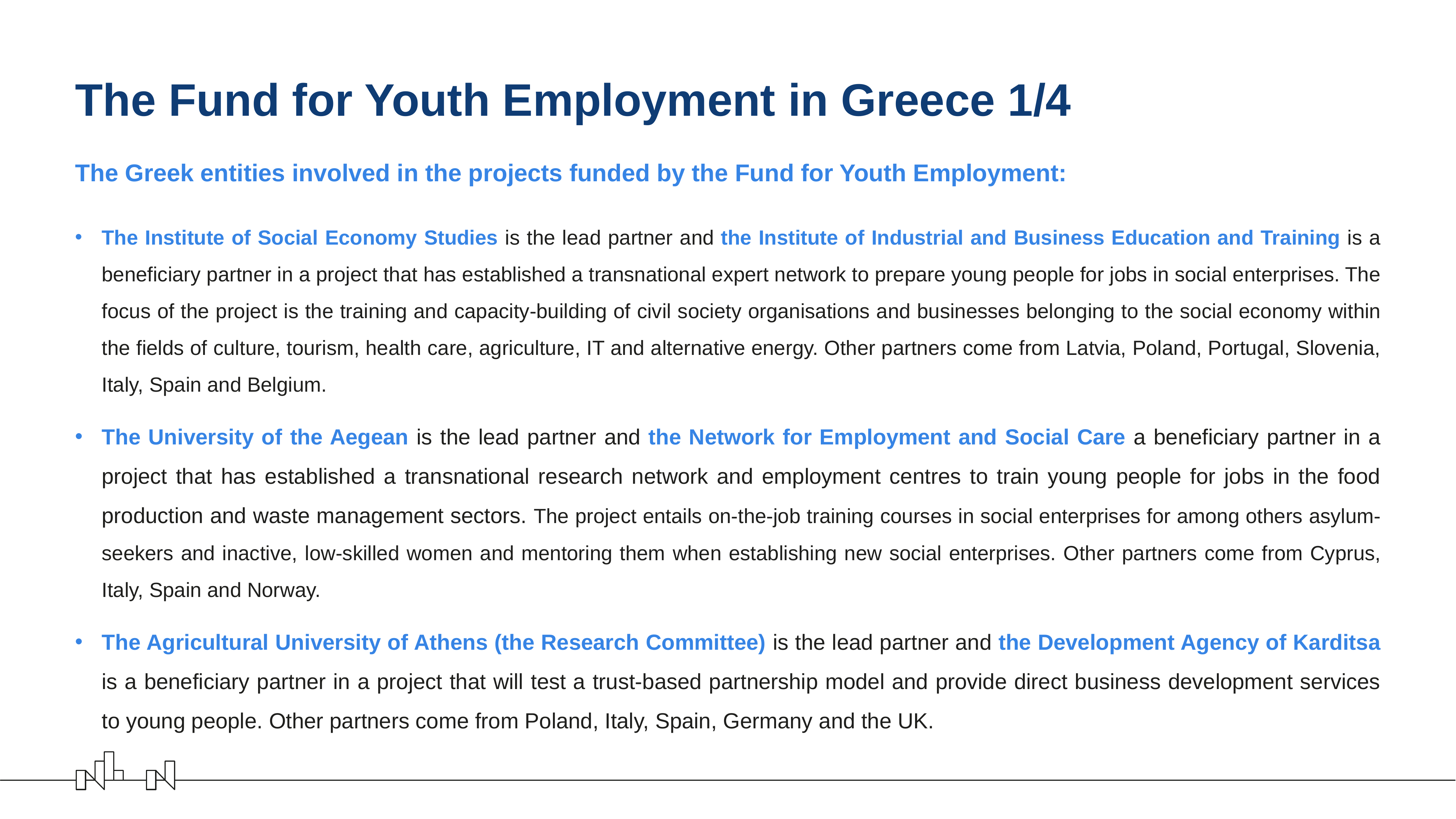

# The Fund for Youth Employment in Greece 1/4
The Greek entities involved in the projects funded by the Fund for Youth Employment:
The Institute of Social Economy Studies is the lead partner and the Institute of Industrial and Business Education and Training is a beneficiary partner in a project that has established a transnational expert network to prepare young people for jobs in social enterprises. The focus of the project is the training and capacity-building of civil society organisations and businesses belonging to the social economy within the fields of culture, tourism, health care, agriculture, IT and alternative energy. Other partners come from Latvia, Poland, Portugal, Slovenia, Italy, Spain and Belgium.
The University of the Aegean is the lead partner and the Network for Employment and Social Care a beneficiary partner in a project that has established a transnational research network and employment centres to train young people for jobs in the food production and waste management sectors. The project entails on-the-job training courses in social enterprises for among others asylum-seekers and inactive, low-skilled women and mentoring them when establishing new social enterprises. Other partners come from Cyprus, Italy, Spain and Norway.
The Agricultural University of Athens (the Research Committee) is the lead partner and the Development Agency of Karditsa is a beneficiary partner in a project that will test a trust-based partnership model and provide direct business development services to young people. Other partners come from Poland, Italy, Spain, Germany and the UK.